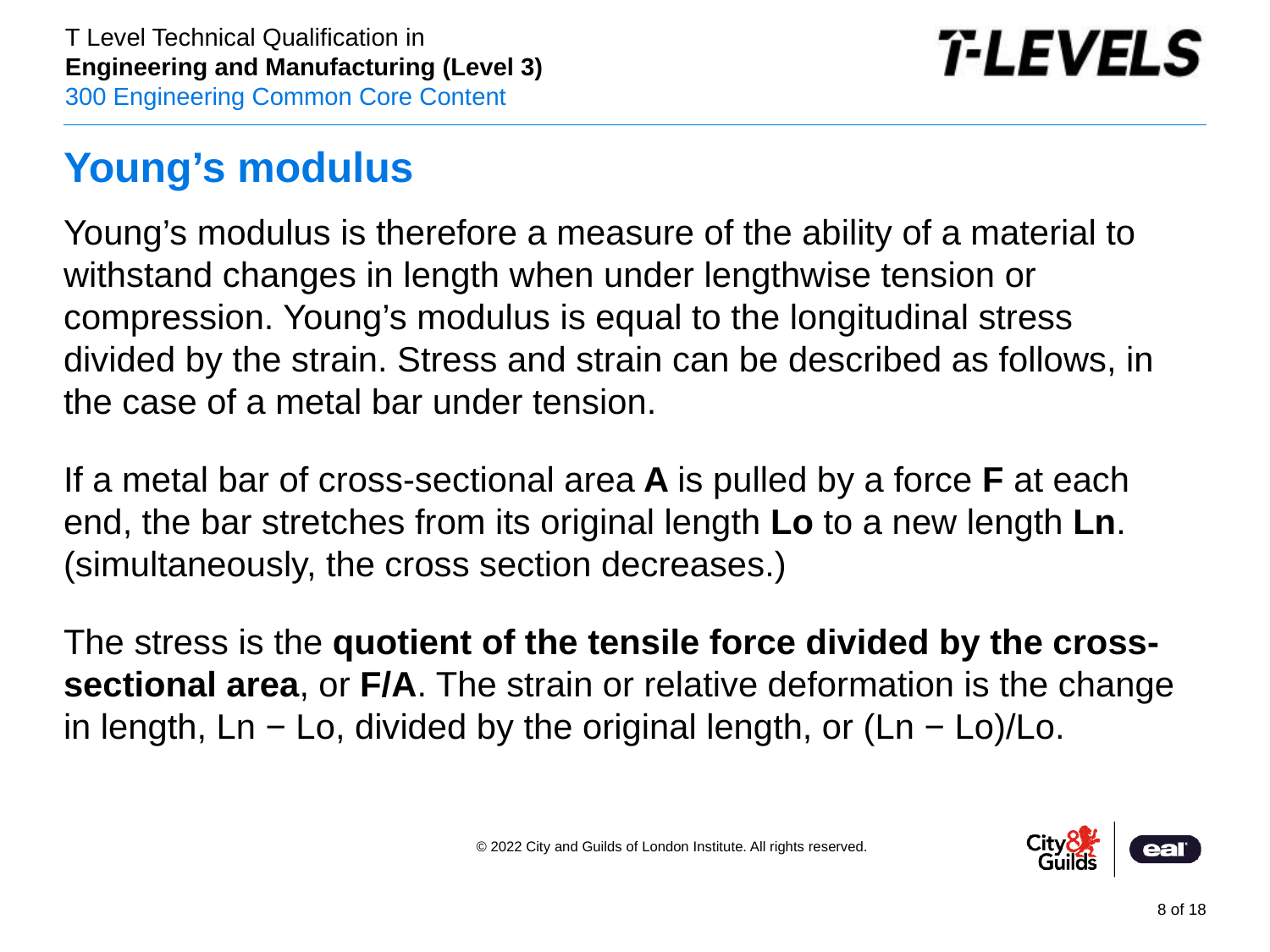

# Young’s modulus
Young’s modulus is therefore a measure of the ability of a material to withstand changes in length when under lengthwise tension or compression. Young’s modulus is equal to the longitudinal stress divided by the strain. Stress and strain can be described as follows, in the case of a metal bar under tension.
If a metal bar of cross-sectional area A is pulled by a force F at each end, the bar stretches from its original length Lo to a new length Ln. (simultaneously, the cross section decreases.)
The stress is the quotient of the tensile force divided by the cross-sectional area, or F/A. The strain or relative deformation is the change in length, Ln − Lo, divided by the original length, or (Ln − Lo)/Lo.